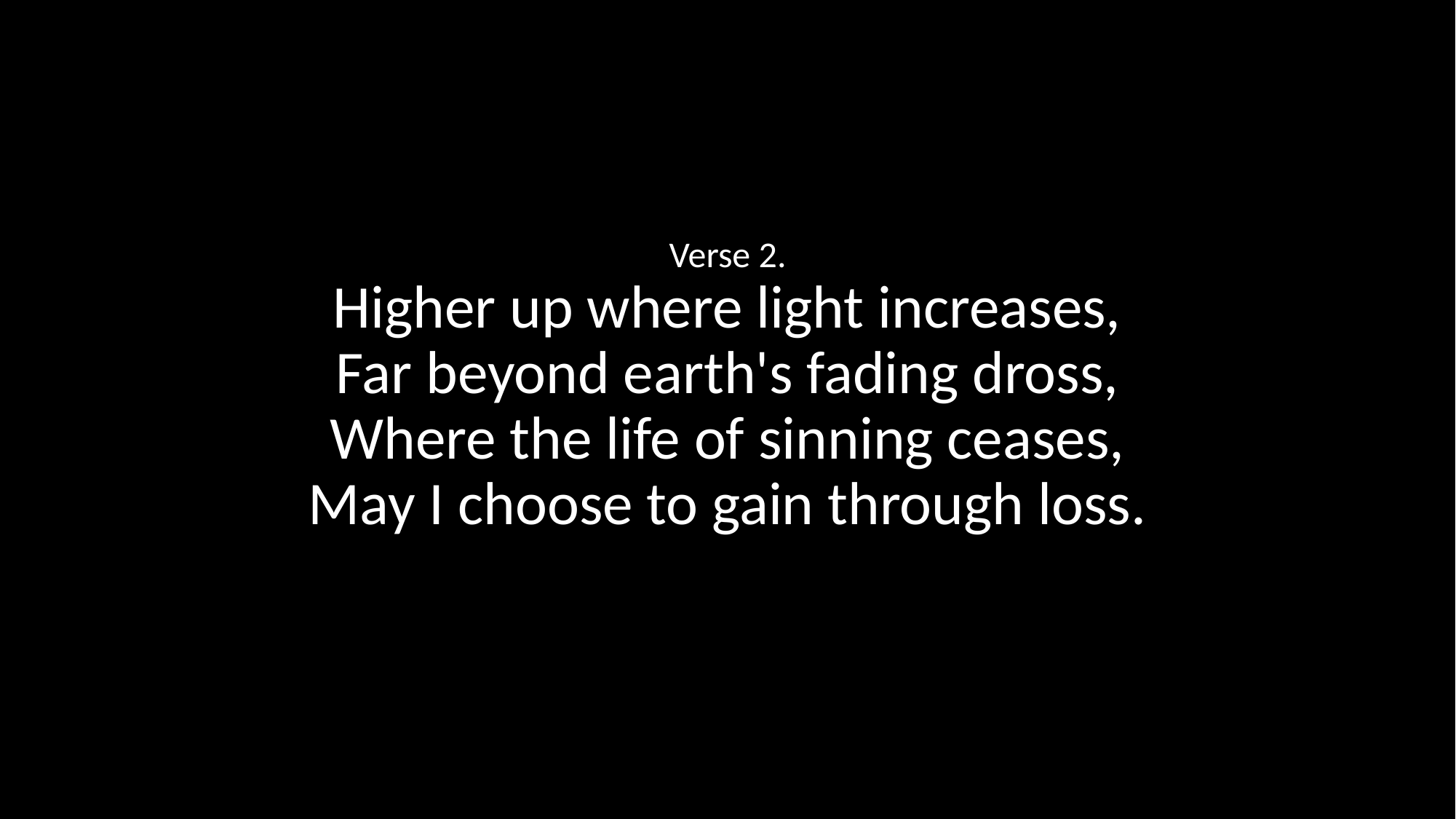

Verse 2.
Higher up where light increases,
Far beyond earth's fading dross,
Where the life of sinning ceases,
May I choose to gain through loss.